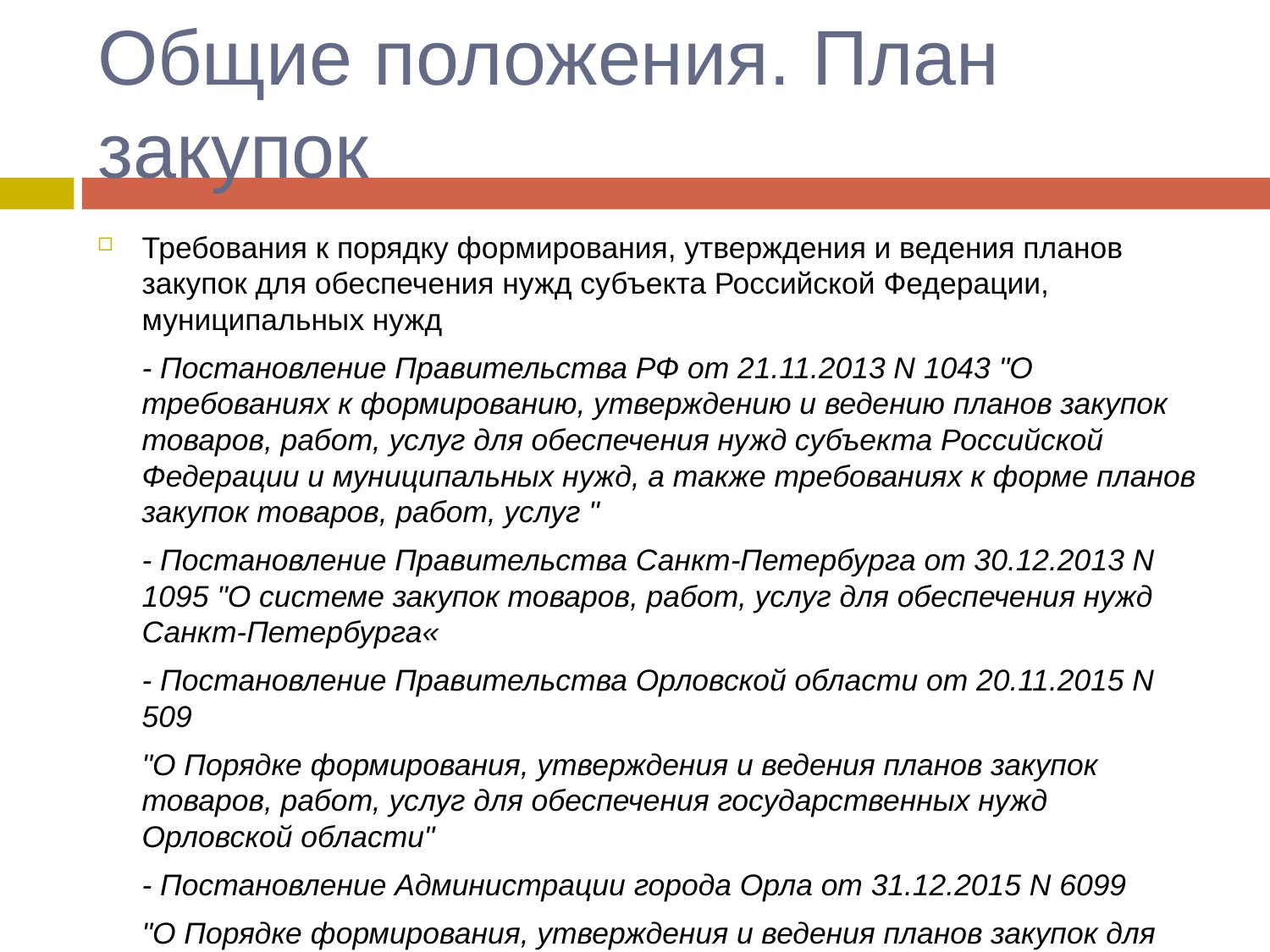

# Общие положения. План закупок
Требования к порядку формирования, утверждения и ведения планов закупок для обеспечения нужд субъекта Российской Федерации, муниципальных нужд
	- Постановление Правительства РФ от 21.11.2013 N 1043 "О требованиях к формированию, утверждению и ведению планов закупок товаров, работ, услуг для обеспечения нужд субъекта Российской Федерации и муниципальных нужд, а также требованиях к форме планов закупок товаров, работ, услуг "
	- Постановление Правительства Санкт-Петербурга от 30.12.2013 N 1095 "О системе закупок товаров, работ, услуг для обеспечения нужд Санкт-Петербурга«
	- Постановление Правительства Орловской области от 20.11.2015 N 509
	"О Порядке формирования, утверждения и ведения планов закупок товаров, работ, услуг для обеспечения государственных нужд Орловской области"
	- Постановление Администрации города Орла от 31.12.2015 N 6099
	"О Порядке формирования, утверждения и ведения планов закупок для обеспечения нужд муниципального образования "Город Орел"